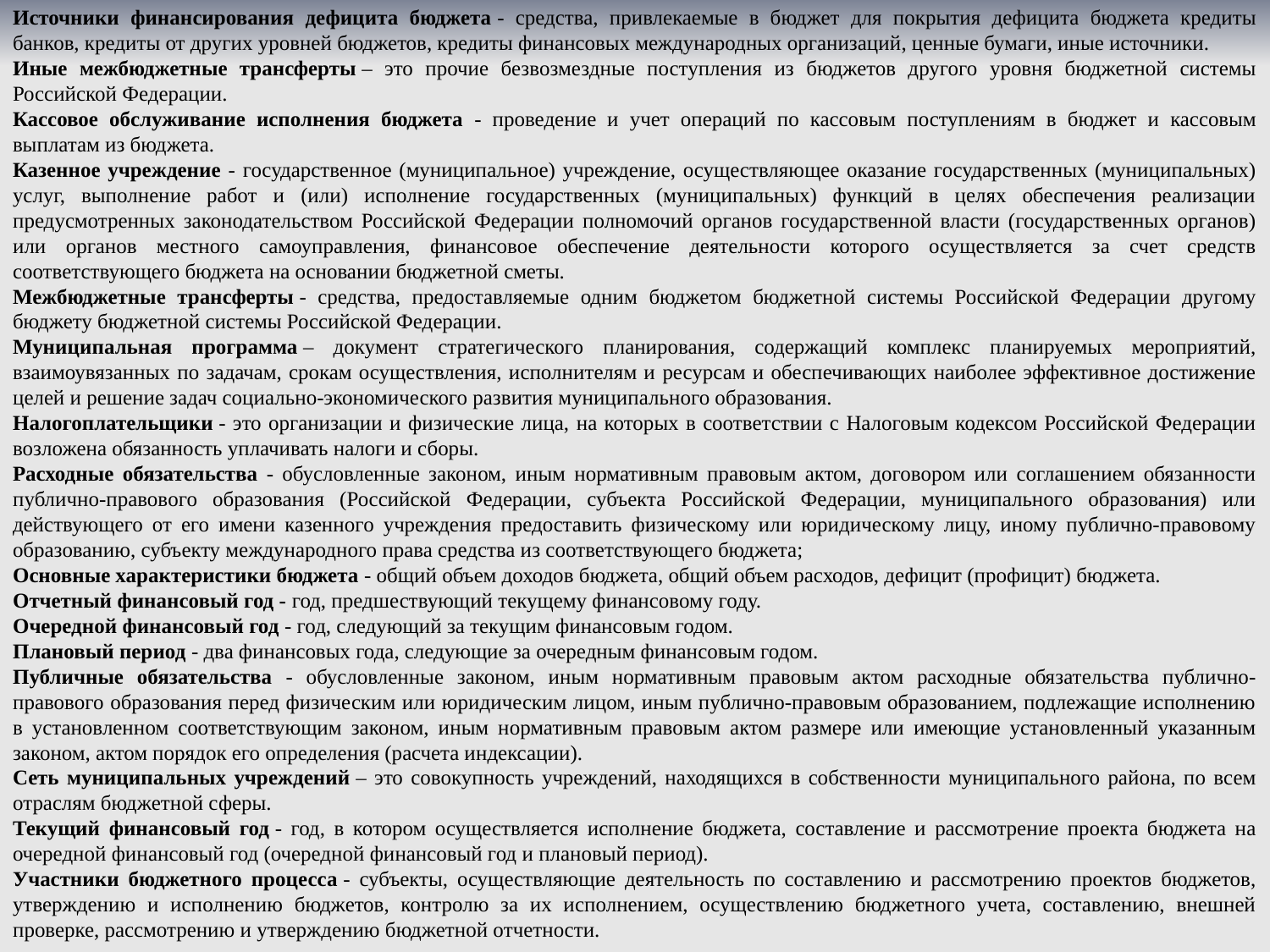

Источники финансирования дефицита бюджета - средства, привлекаемые в бюджет для покрытия дефицита бюджета кредиты банков, кредиты от других уровней бюджетов, кредиты финансовых международных организаций, ценные бумаги, иные источники.
Иные межбюджетные трансферты – это прочие безвозмездные поступления из бюджетов другого уровня бюджетной системы Российской Федерации.
Кассовое обслуживание исполнения бюджета - проведение и учет операций по кассовым поступлениям в бюджет и кассовым выплатам из бюджета.
Казенное учреждение - государственное (муниципальное) учреждение, осуществляющее оказание государственных (муниципальных) услуг, выполнение работ и (или) исполнение государственных (муниципальных) функций в целях обеспечения реализации предусмотренных законодательством Российской Федерации полномочий органов государственной власти (государственных органов) или органов местного самоуправления, финансовое обеспечение деятельности которого осуществляется за счет средств соответствующего бюджета на основании бюджетной сметы.
Межбюджетные трансферты - средства, предоставляемые одним бюджетом бюджетной системы Российской Федерации другому бюджету бюджетной системы Российской Федерации.
Муниципальная программа – документ стратегического планирования, содержащий комплекс планируемых мероприятий, взаимоувязанных по задачам, срокам осуществления, исполнителям и ресурсам и обеспечивающих наиболее эффективное достижение целей и решение задач социально-экономического развития муниципального образования.
Налогоплательщики - это организации и физические лица, на которых в соответствии с Налоговым кодексом Российской Федерации возложена обязанность уплачивать налоги и сборы.
Расходные обязательства - обусловленные законом, иным нормативным правовым актом, договором или соглашением обязанности публично-правового образования (Российской Федерации, субъекта Российской Федерации, муниципального образования) или действующего от его имени казенного учреждения предоставить физическому или юридическому лицу, иному публично-правовому образованию, субъекту международного права средства из соответствующего бюджета;
Основные характеристики бюджета - общий объем доходов бюджета, общий объем расходов, дефицит (профицит) бюджета.
Отчетный финансовый год - год, предшествующий текущему финансовому году.
Очередной финансовый год - год, следующий за текущим финансовым годом.
Плановый период - два финансовых года, следующие за очередным финансовым годом.
Публичные обязательства - обусловленные законом, иным нормативным правовым актом расходные обязательства публично-правового образования перед физическим или юридическим лицом, иным публично-правовым образованием, подлежащие исполнению в установленном соответствующим законом, иным нормативным правовым актом размере или имеющие установленный указанным законом, актом порядок его определения (расчета индексации).
Сеть муниципальных учреждений – это совокупность учреждений, находящихся в собственности муниципального района, по всем отраслям бюджетной сферы.
Текущий финансовый год - год, в котором осуществляется исполнение бюджета, составление и рассмотрение проекта бюджета на очередной финансовый год (очередной финансовый год и плановый период).
Участники бюджетного процесса - субъекты, осуществляющие деятельность по составлению и рассмотрению проектов бюджетов, утверждению и исполнению бюджетов, контролю за их исполнением, осуществлению бюджетного учета, составлению, внешней проверке, рассмотрению и утверждению бюджетной отчетности.